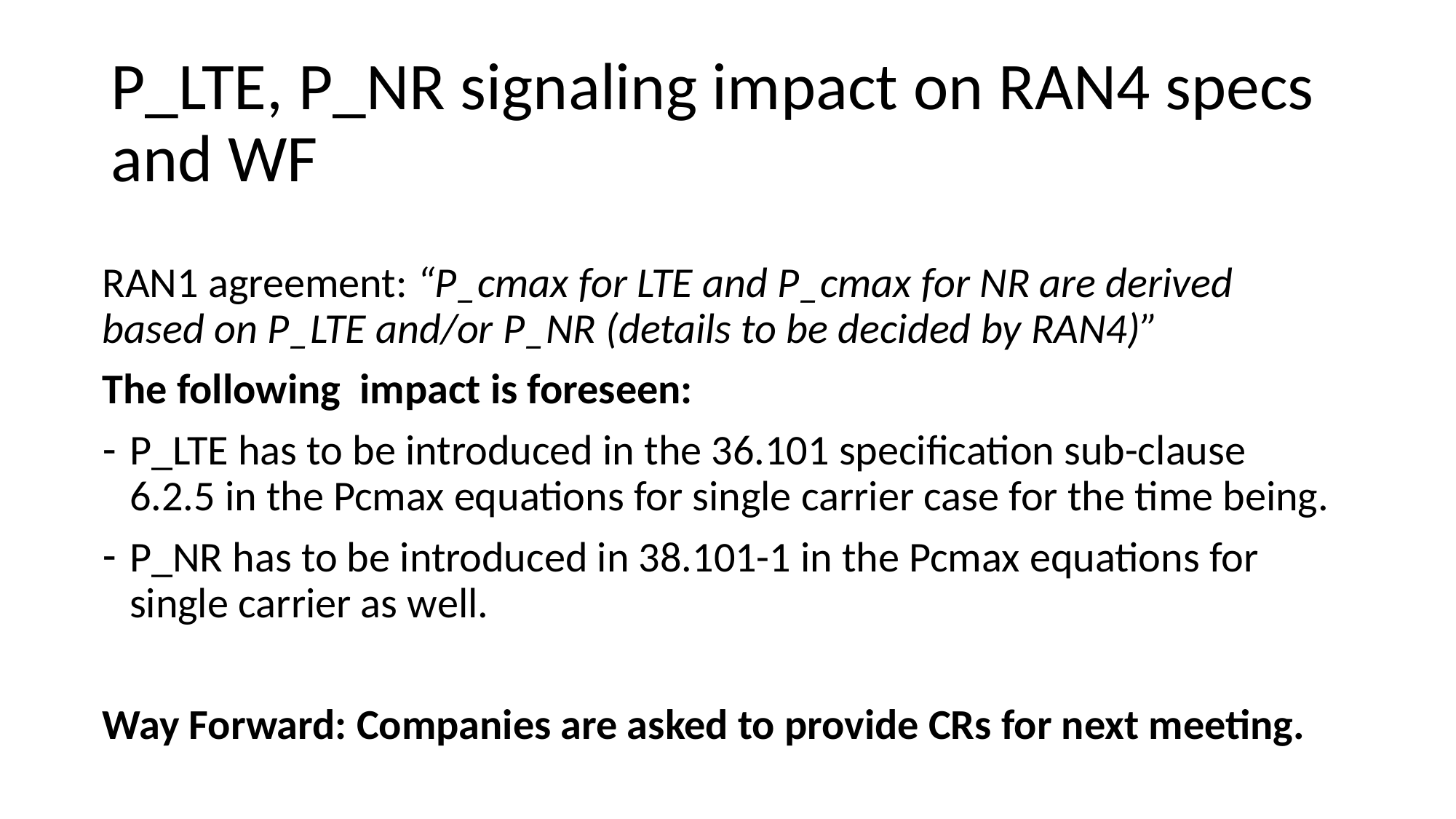

# P_LTE, P_NR signaling impact on RAN4 specs and WF

RAN1 agreement: “P_cmax for LTE and P_cmax for NR are derived based on P_LTE and/or P_NR (details to be decided by RAN4)”
The following  impact is foreseen:
P_LTE has to be introduced in the 36.101 specification sub-clause 6.2.5 in the Pcmax equations for single carrier case for the time being.
P_NR has to be introduced in 38.101-1 in the Pcmax equations for single carrier as well.

Way Forward: Companies are asked to provide CRs for next meeting.